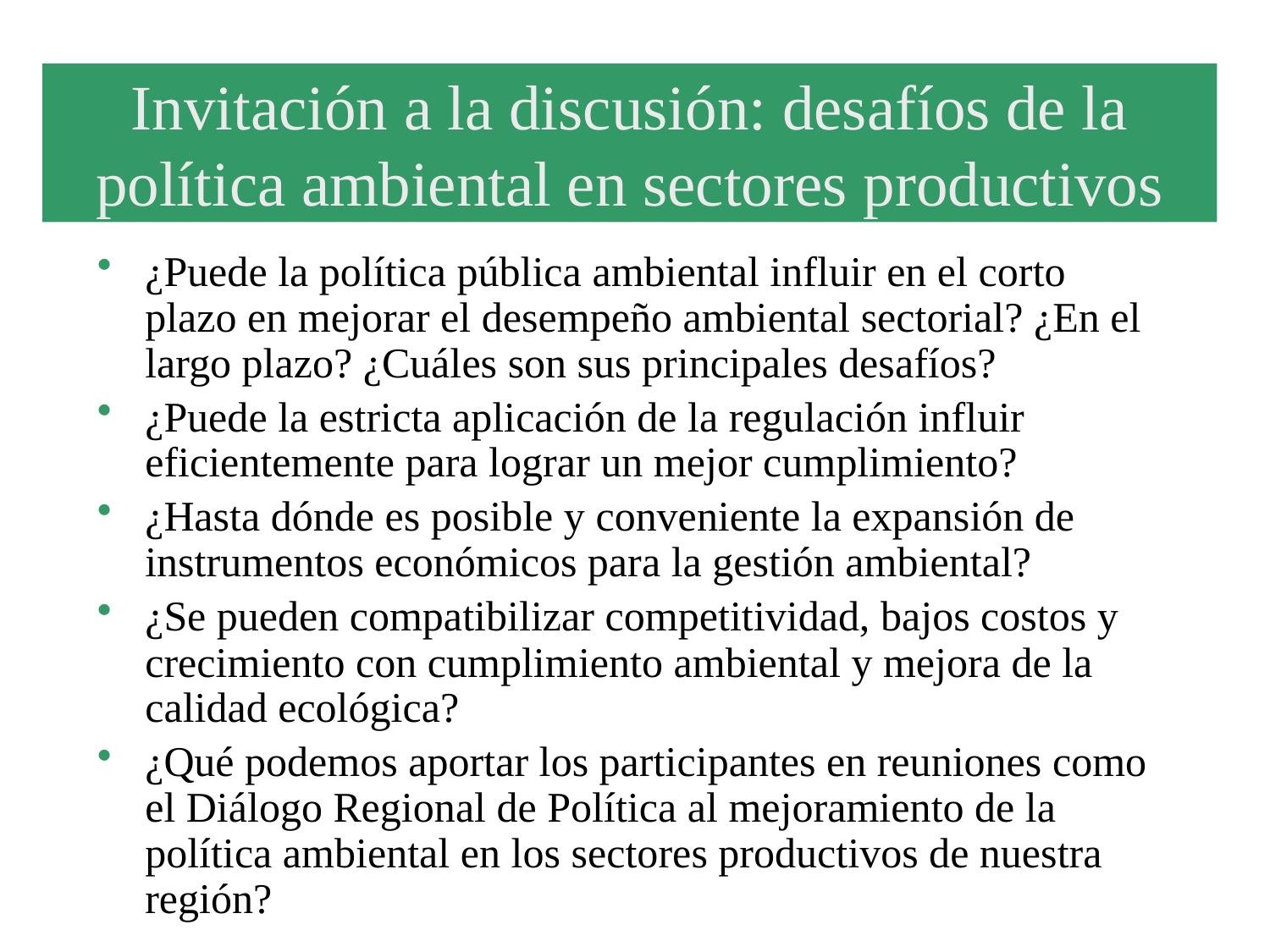

# Invitación a la discusión: desafíos de la política ambiental en sectores productivos
¿Puede la política pública ambiental influir en el corto plazo en mejorar el desempeño ambiental sectorial? ¿En el largo plazo? ¿Cuáles son sus principales desafíos?
¿Puede la estricta aplicación de la regulación influir eficientemente para lograr un mejor cumplimiento?
¿Hasta dónde es posible y conveniente la expansión de instrumentos económicos para la gestión ambiental?
¿Se pueden compatibilizar competitividad, bajos costos y crecimiento con cumplimiento ambiental y mejora de la calidad ecológica?
¿Qué podemos aportar los participantes en reuniones como el Diálogo Regional de Política al mejoramiento de la política ambiental en los sectores productivos de nuestra región?